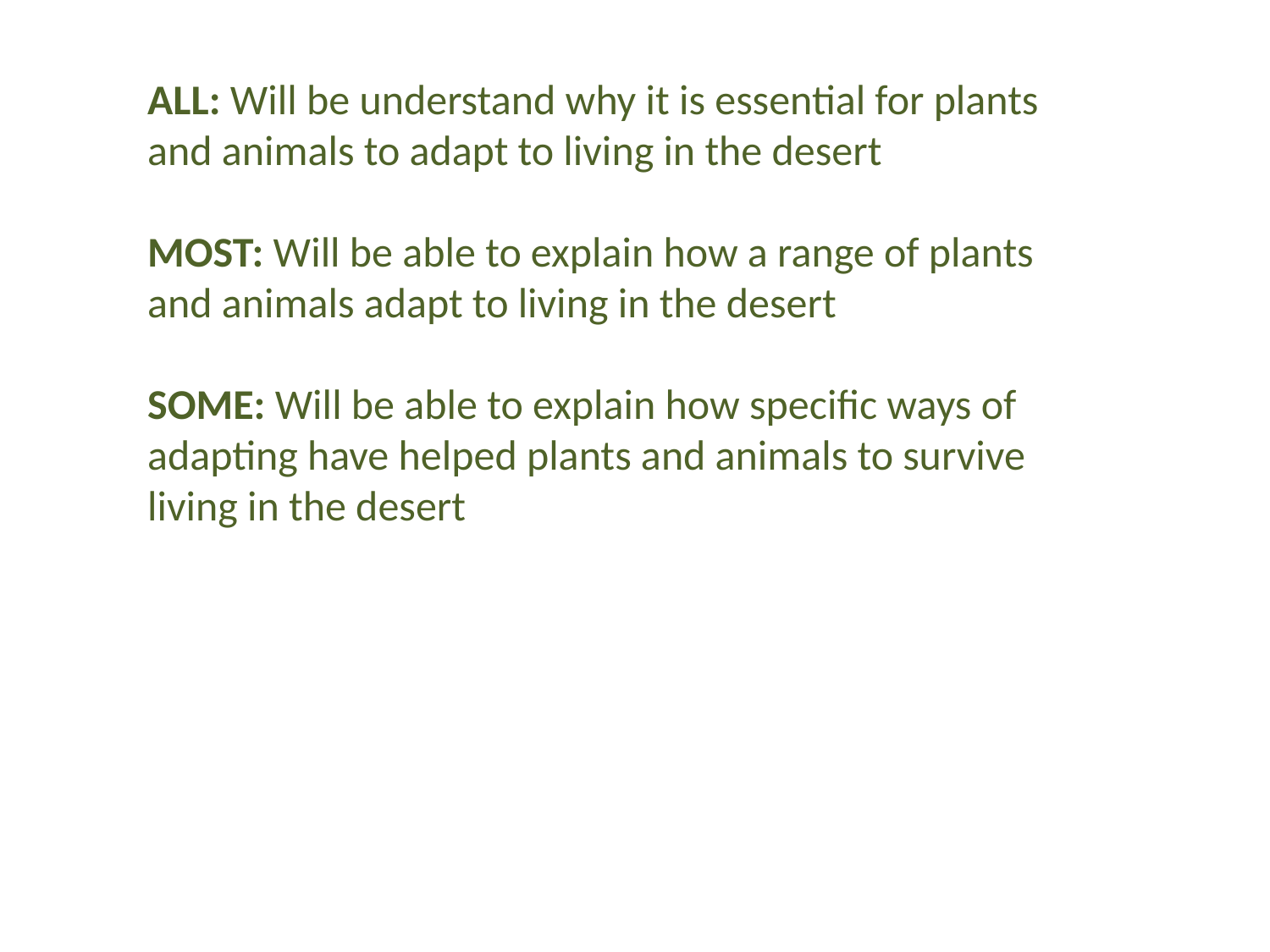

ALL: Will be understand why it is essential for plants and animals to adapt to living in the desert

MOST: Will be able to explain how a range of plants and animals adapt to living in the desert

SOME: Will be able to explain how specific ways of adapting have helped plants and animals to survive living in the desert